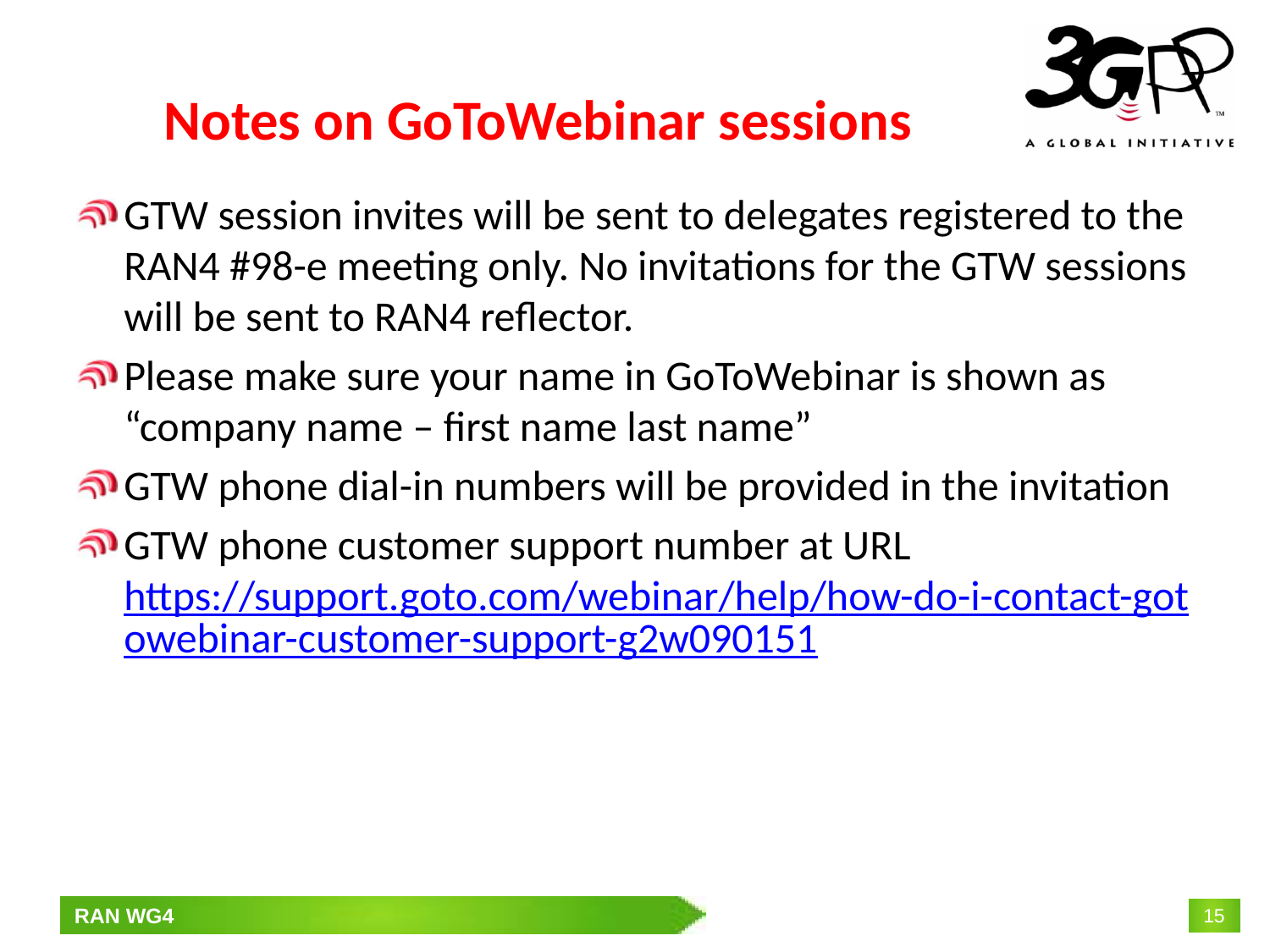

# Notes on GoToWebinar sessions
GTW session invites will be sent to delegates registered to the RAN4 #98-e meeting only. No invitations for the GTW sessions will be sent to RAN4 reflector.
Please make sure your name in GoToWebinar is shown as “company name – first name last name”
GTW phone dial-in numbers will be provided in the invitation
GTW phone customer support number at URL https://support.goto.com/webinar/help/how-do-i-contact-gotowebinar-customer-support-g2w090151